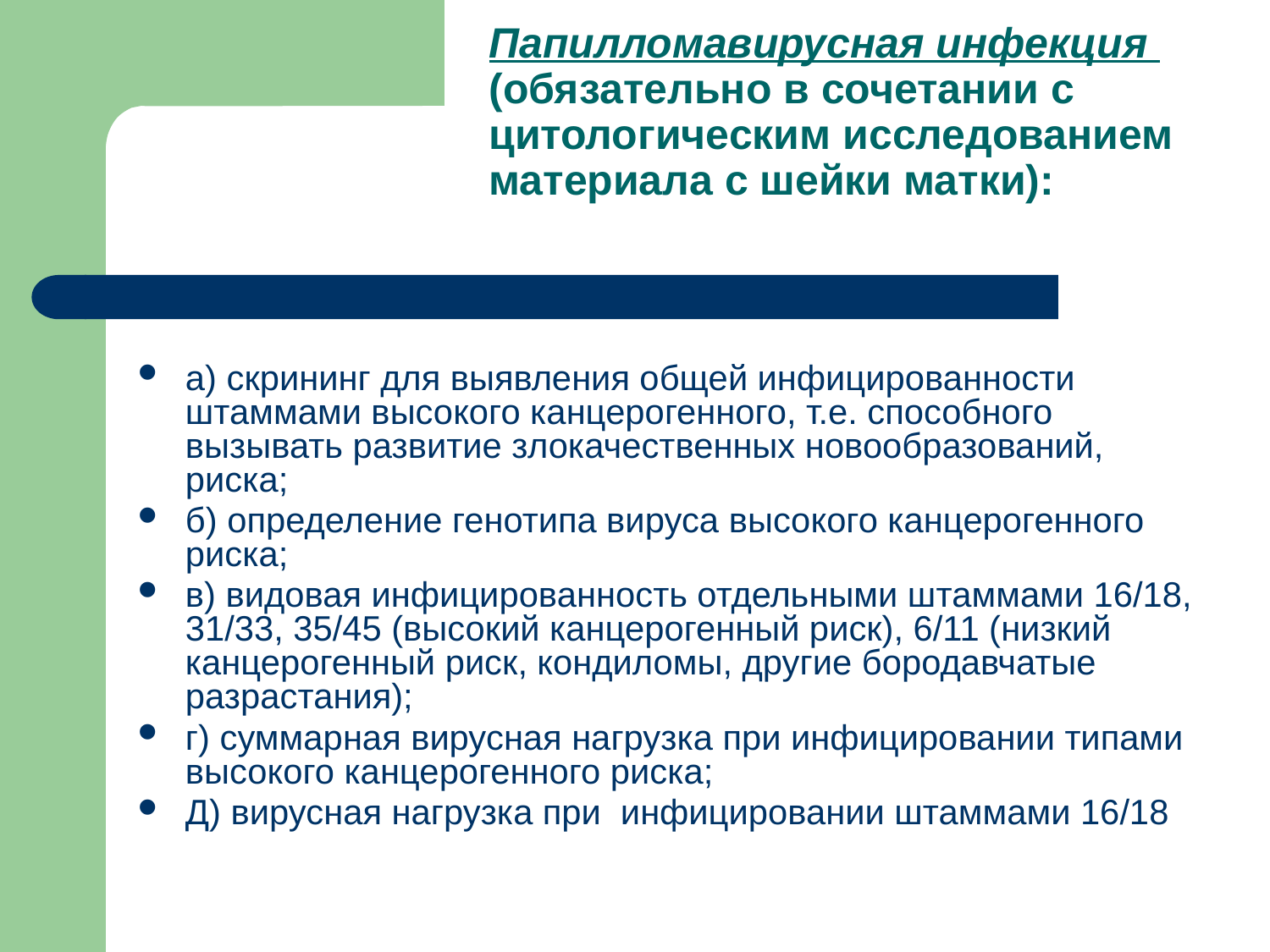

# Папилломавирусная инфекция (обязательно в сочетании с цитологическим исследованием материала с шейки матки):
а) скрининг для выявления общей инфицированности штаммами высокого канцерогенного, т.е. способного вызывать развитие злокачественных новообразований, риска;
б) определение генотипа вируса высокого канцерогенного риска;
в) видовая инфицированность отдельными штаммами 16/18, 31/33, 35/45 (высокий канцерогенный риск), 6/11 (низкий канцерогенный риск, кондиломы, другие бородавчатые разрастания);
г) суммарная вирусная нагрузка при инфицировании типами высокого канцерогенного риска;
Д) вирусная нагрузка при  инфицировании штаммами 16/18